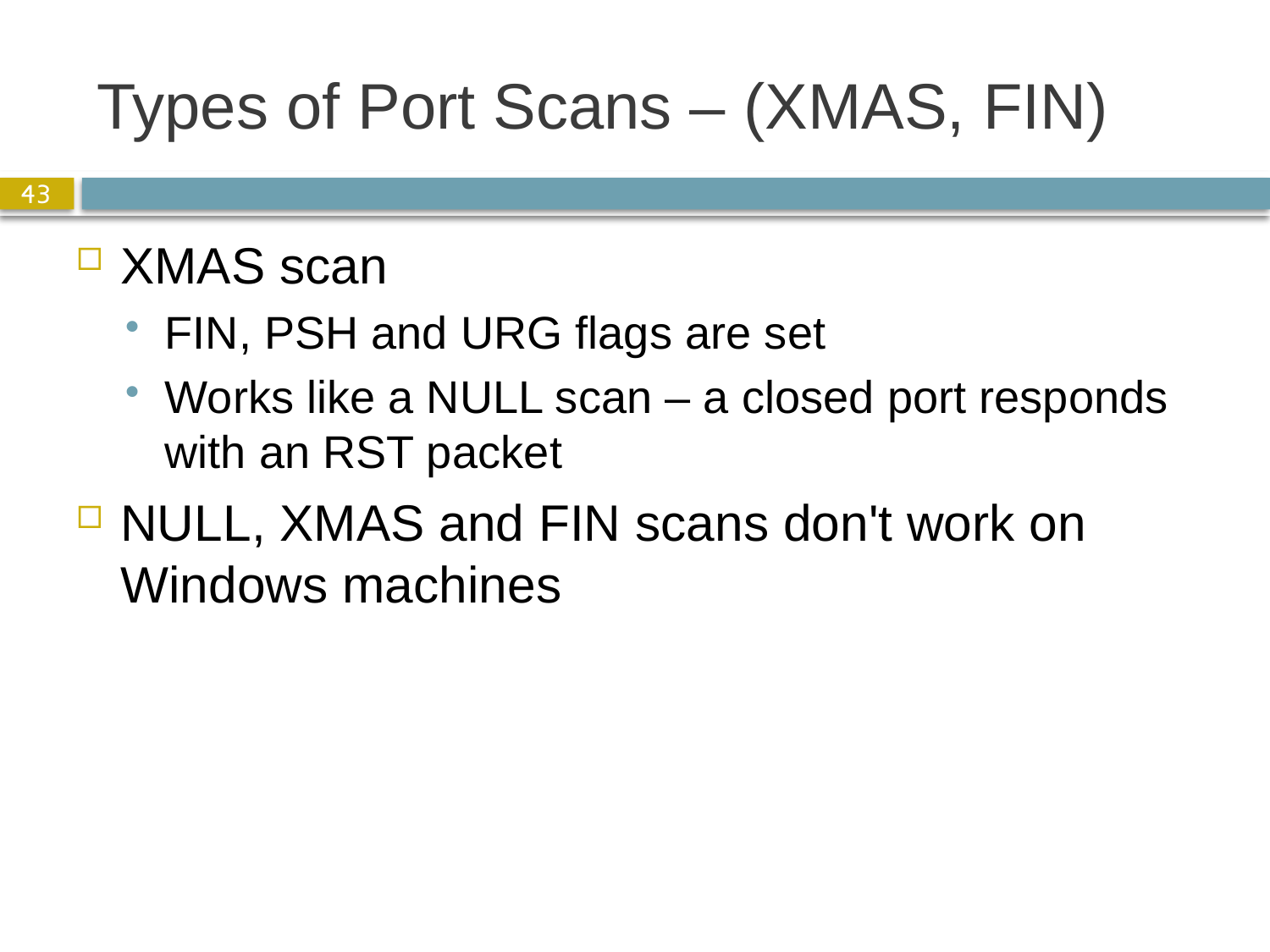

# Types of Port Scans – (XMAS, FIN)
XMAS scan
FIN, PSH and URG flags are set
Works like a NULL scan – a closed port responds with an RST packet
NULL, XMAS and FIN scans don't work on Windows machines

43